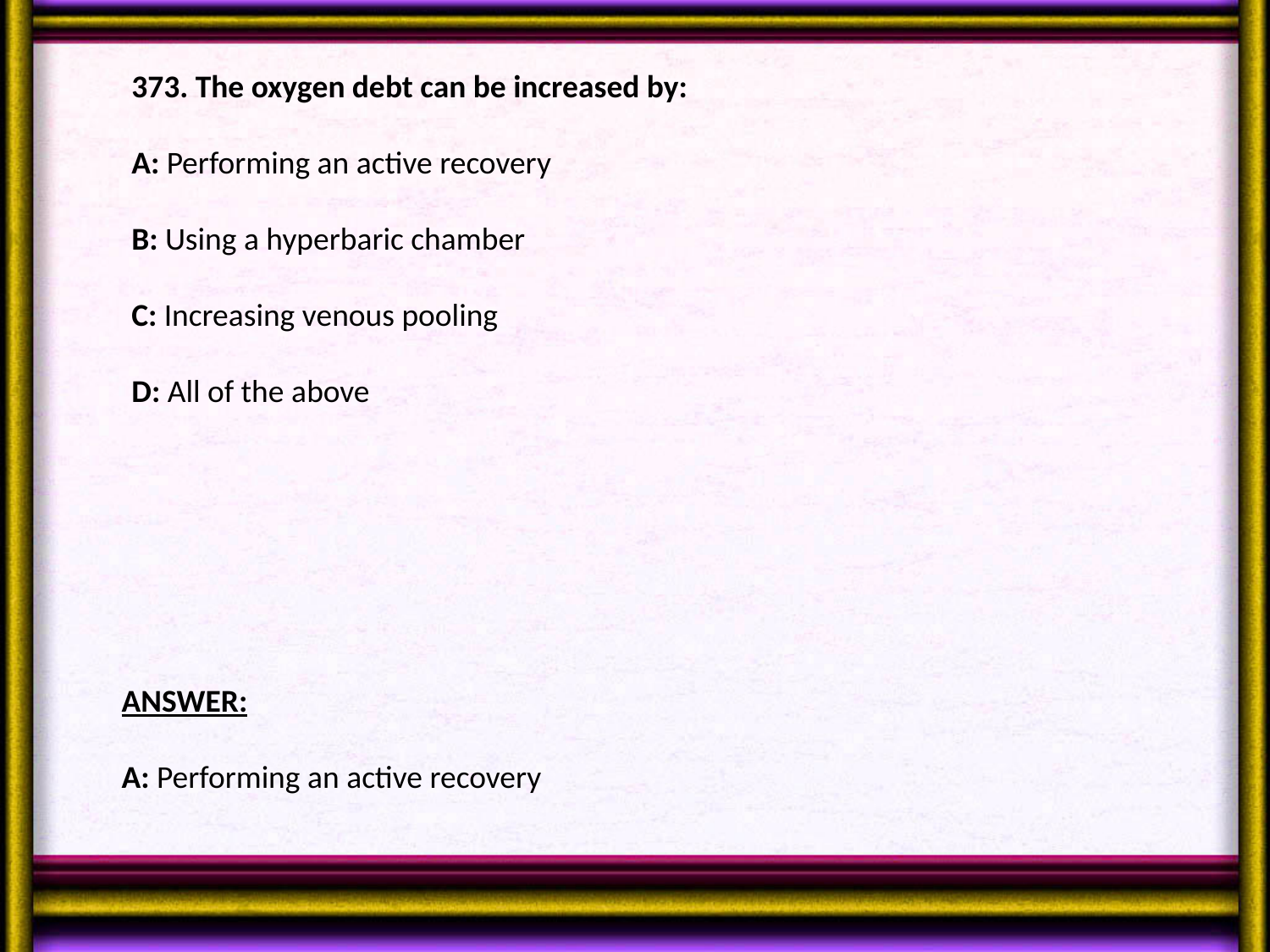

373. The oxygen debt can be increased by:

A: Performing an active recovery

B: Using a hyperbaric chamber

C: Increasing venous pooling

D: All of the above
ANSWER:

A: Performing an active recovery